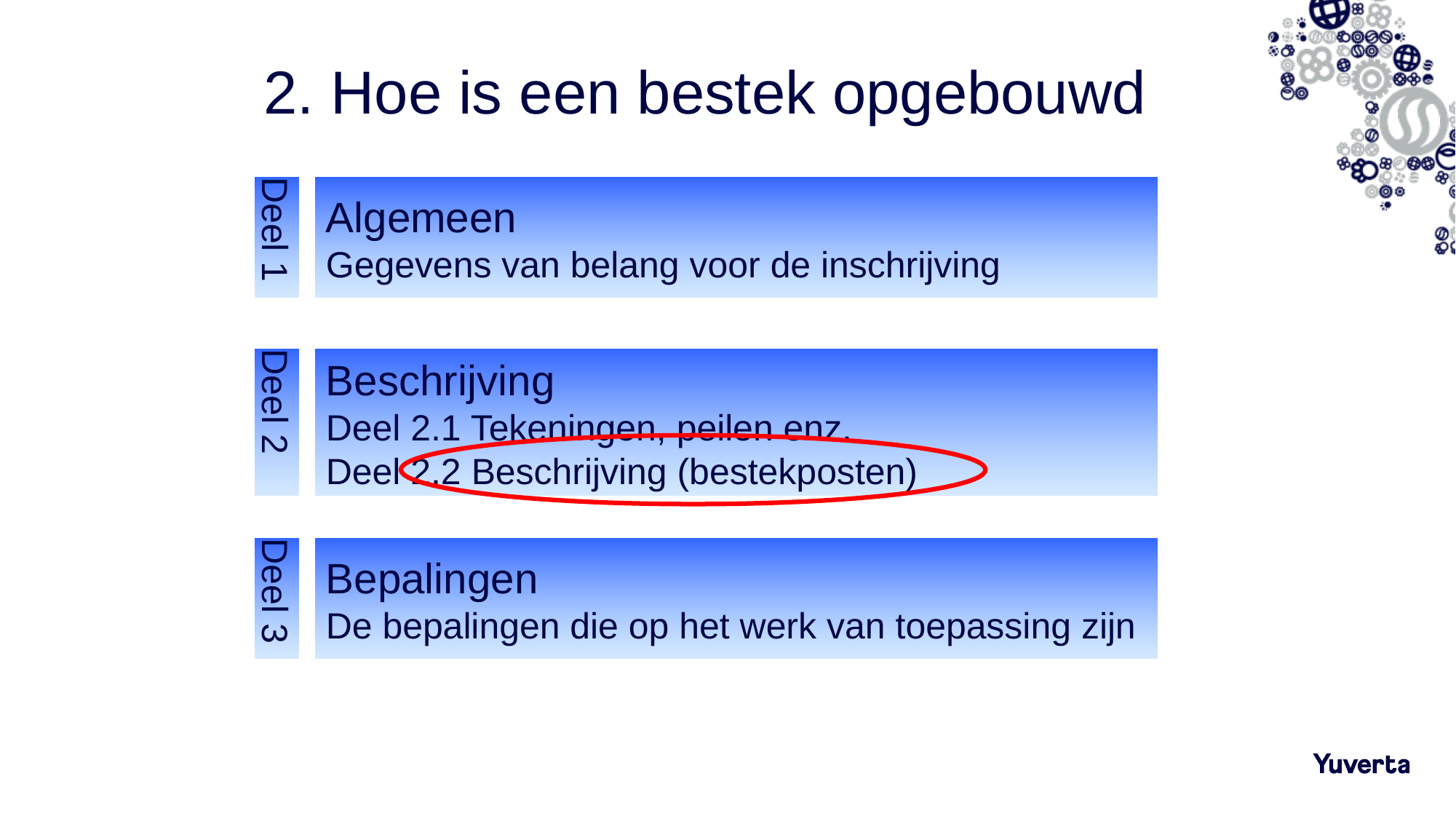

# 2. Hoe is een bestek opgebouwd
Deel 1
Algemeen
Gegevens van belang voor de inschrijving
Deel 2
Beschrijving
Deel 2.1 Tekeningen, peilen enz.
Deel 2.2 Beschrijving (bestekposten)

Deel 3
Bepalingen
De bepalingen die op het werk van toepassing zijn